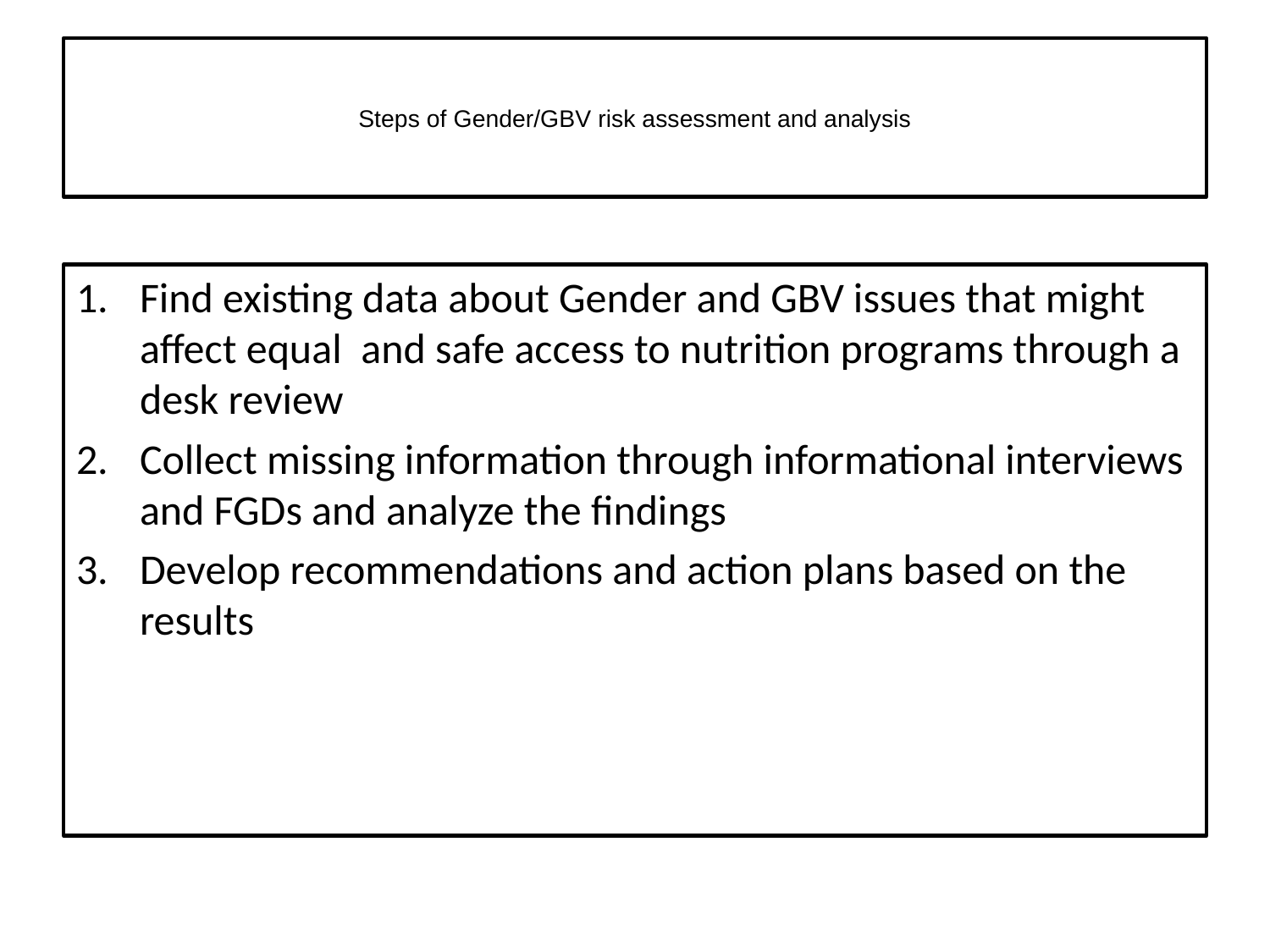

# Steps of Gender/GBV risk assessment and analysis
Find existing data about Gender and GBV issues that might affect equal  and safe access to nutrition programs through a desk review
Collect missing information through informational interviews and FGDs and analyze the findings
Develop recommendations and action plans based on the results